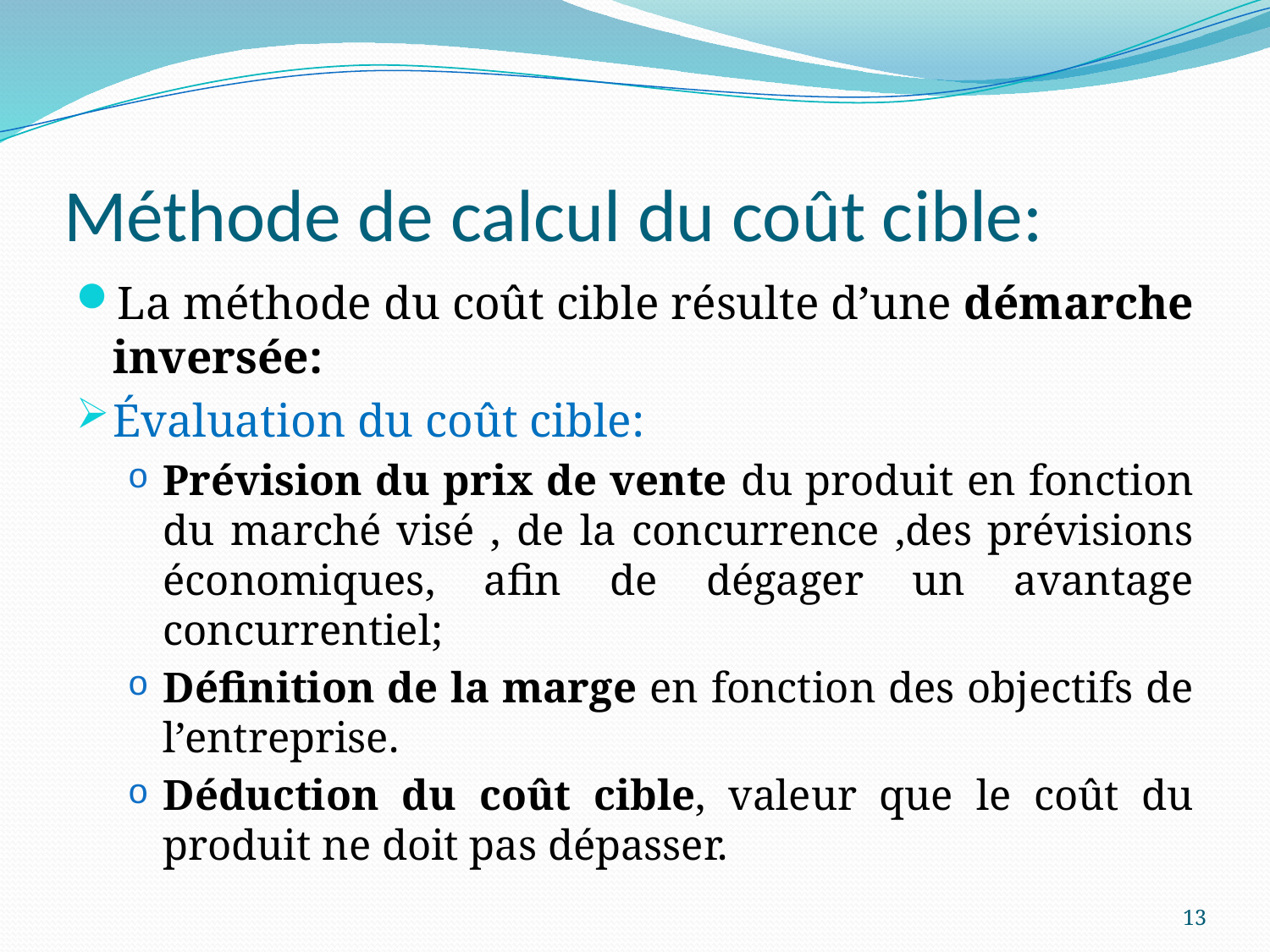

# Méthode de calcul du coût cible:
La méthode du coût cible résulte d’une démarche inversée:
Évaluation du coût cible:
Prévision du prix de vente du produit en fonction du marché visé , de la concurrence ,des prévisions économiques, afin de dégager un avantage concurrentiel;
Définition de la marge en fonction des objectifs de l’entreprise.
Déduction du coût cible, valeur que le coût du produit ne doit pas dépasser.
13